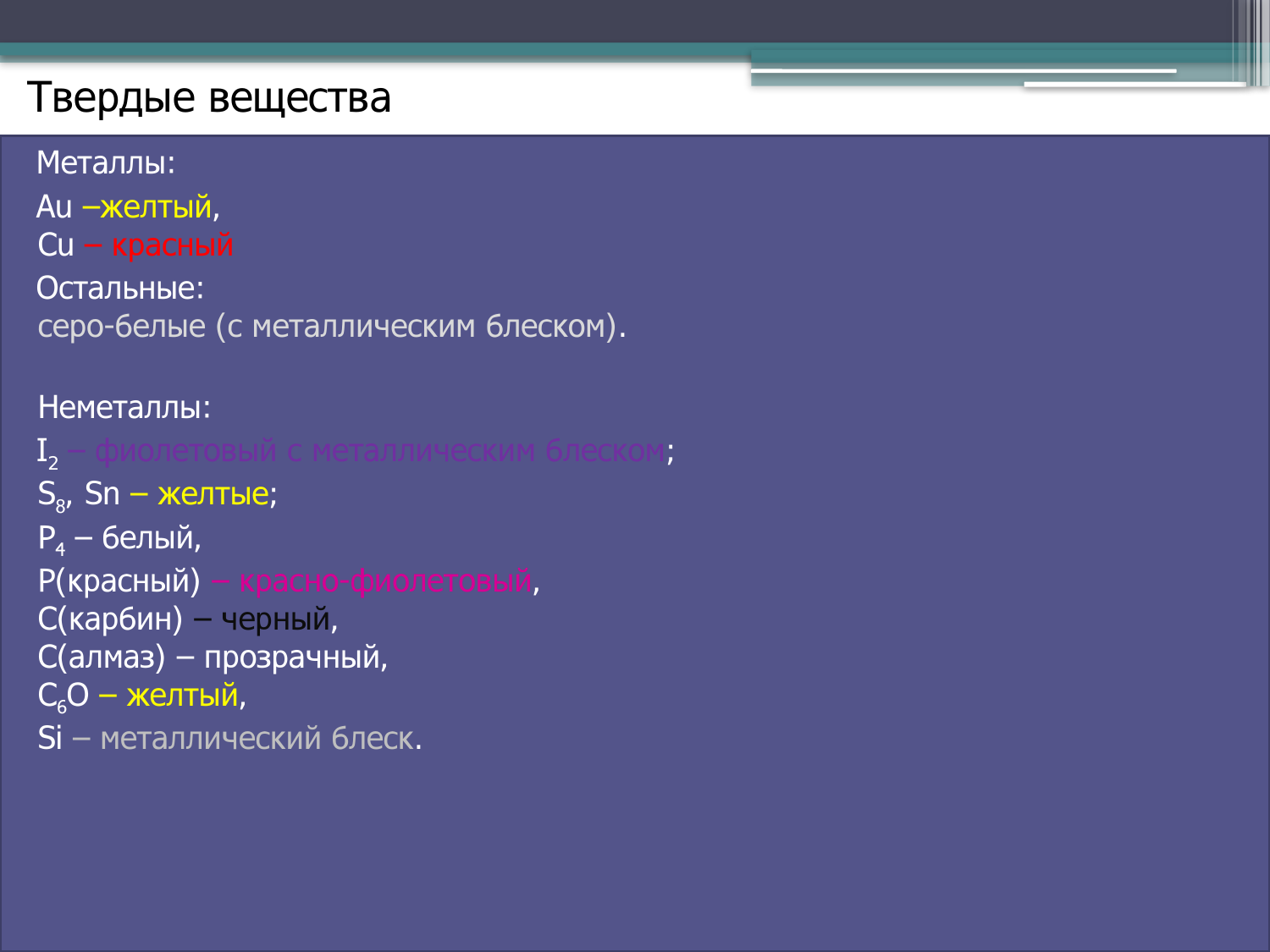

# Твердые вещества
Mеталлы:
Au –желтый,
Сu – красный
Остальные:
серо-белые (с металлическим блеском).
Heметаллы:
I2 – фиолетовый с металлическим блеском;
S8, Sn – желтые;
P4 – белый,
P(красный) – красно-фиолетовый,
С(карбин) – черный,
С(алмаз) – прозрачный,
С6О – желтый,
Si – металлический блеск.